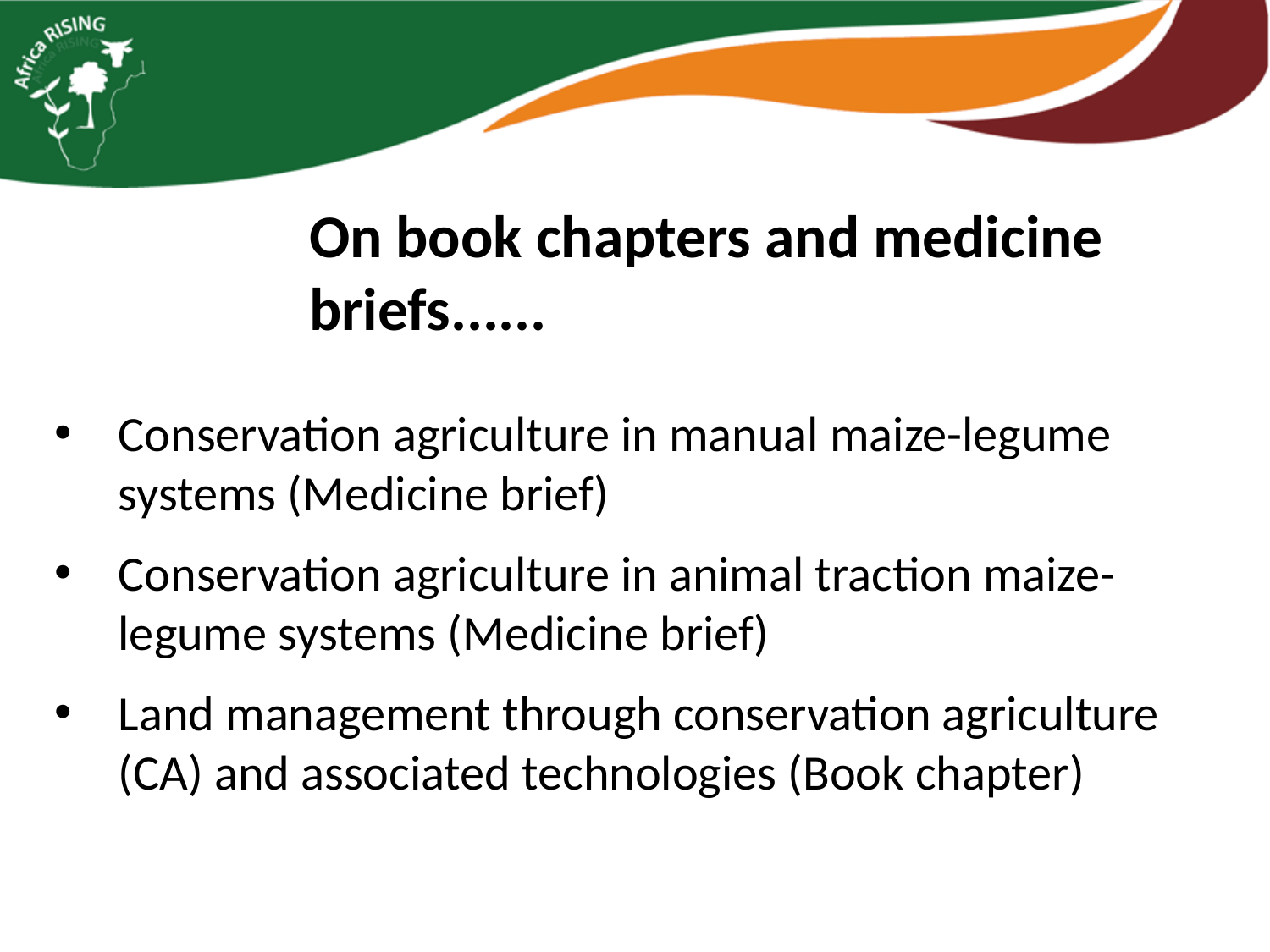

# On book chapters and medicine briefs......
Conservation agriculture in manual maize-legume systems (Medicine brief)
Conservation agriculture in animal traction maize-legume systems (Medicine brief)
Land management through conservation agriculture (CA) and associated technologies (Book chapter)